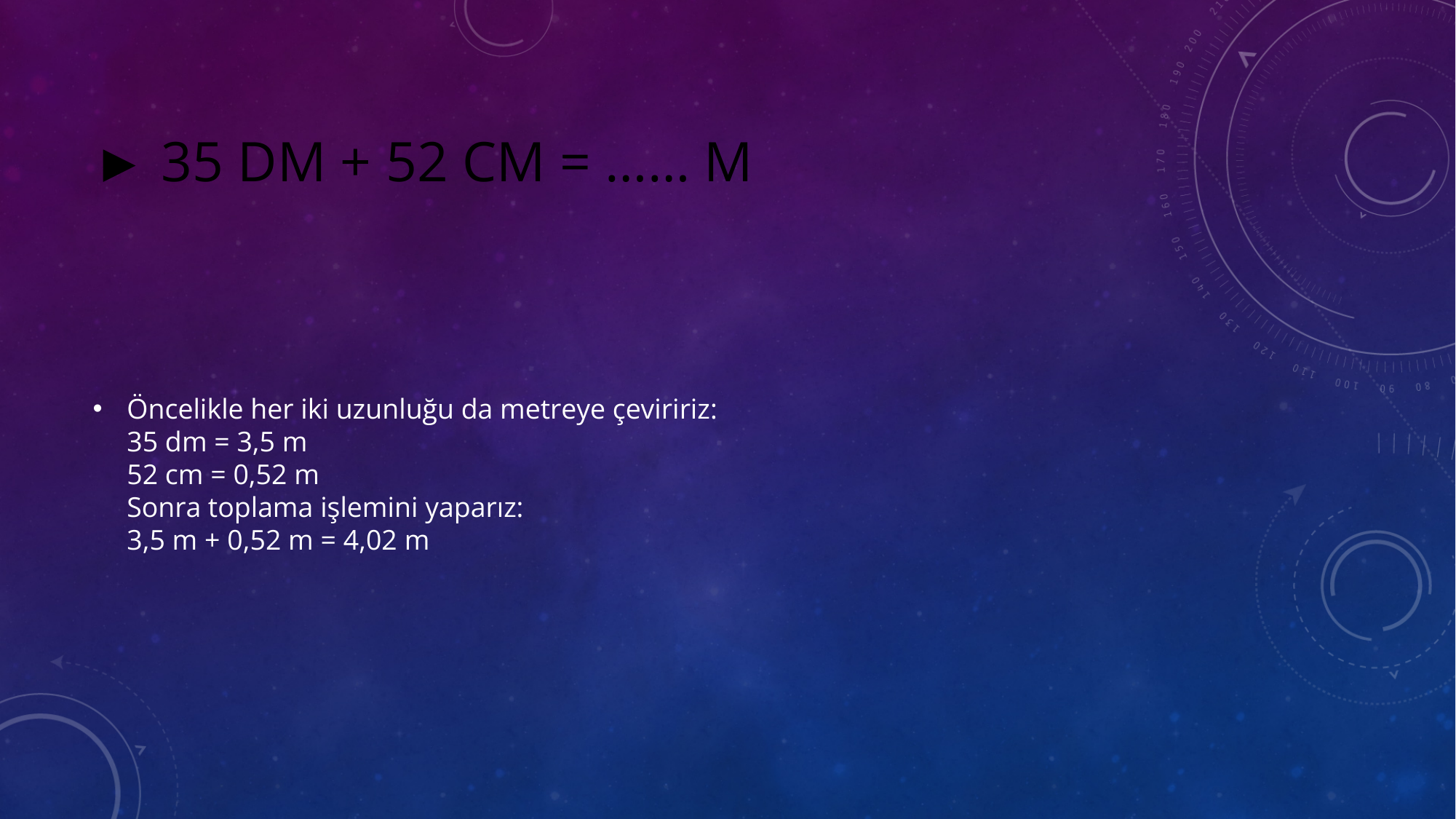

# ► 35 dm + 52 cm = …… m
Öncelikle her iki uzunluğu da metreye çeviririz:
35 dm = 3,5 m
52 cm = 0,52 m
Sonra toplama işlemini yaparız:
3,5 m + 0,52 m = 4,02 m